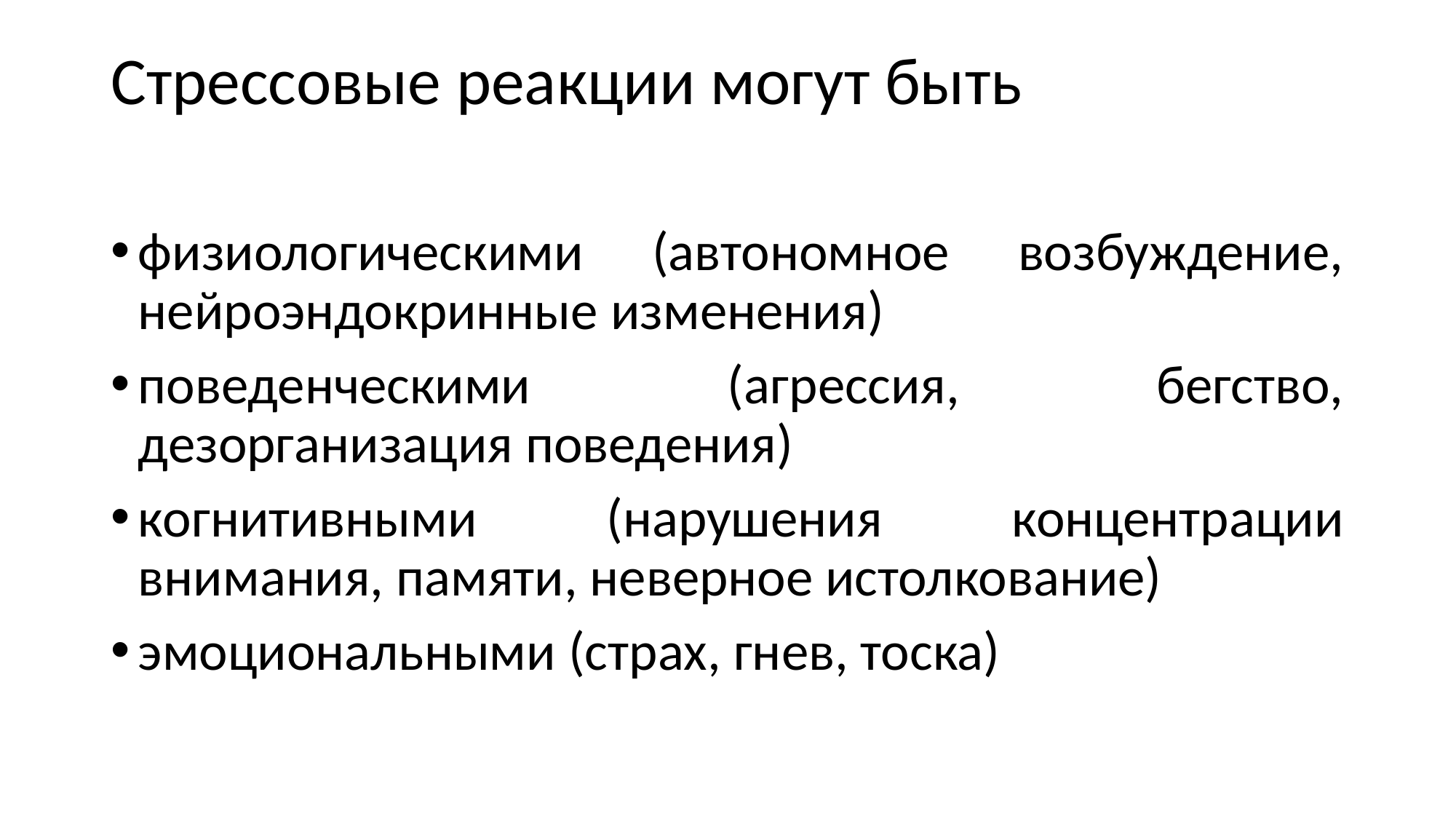

# Стрессовые реакции могут быть
физиологическими (автономное возбуждение, нейроэндокринные изменения)
поведенческими (агрессия, бегство, дезорганизация поведения)
когнитивными (нарушения концентрации внимания, памяти, неверное истолкование)
эмоциональными (страх, гнев, тоска)